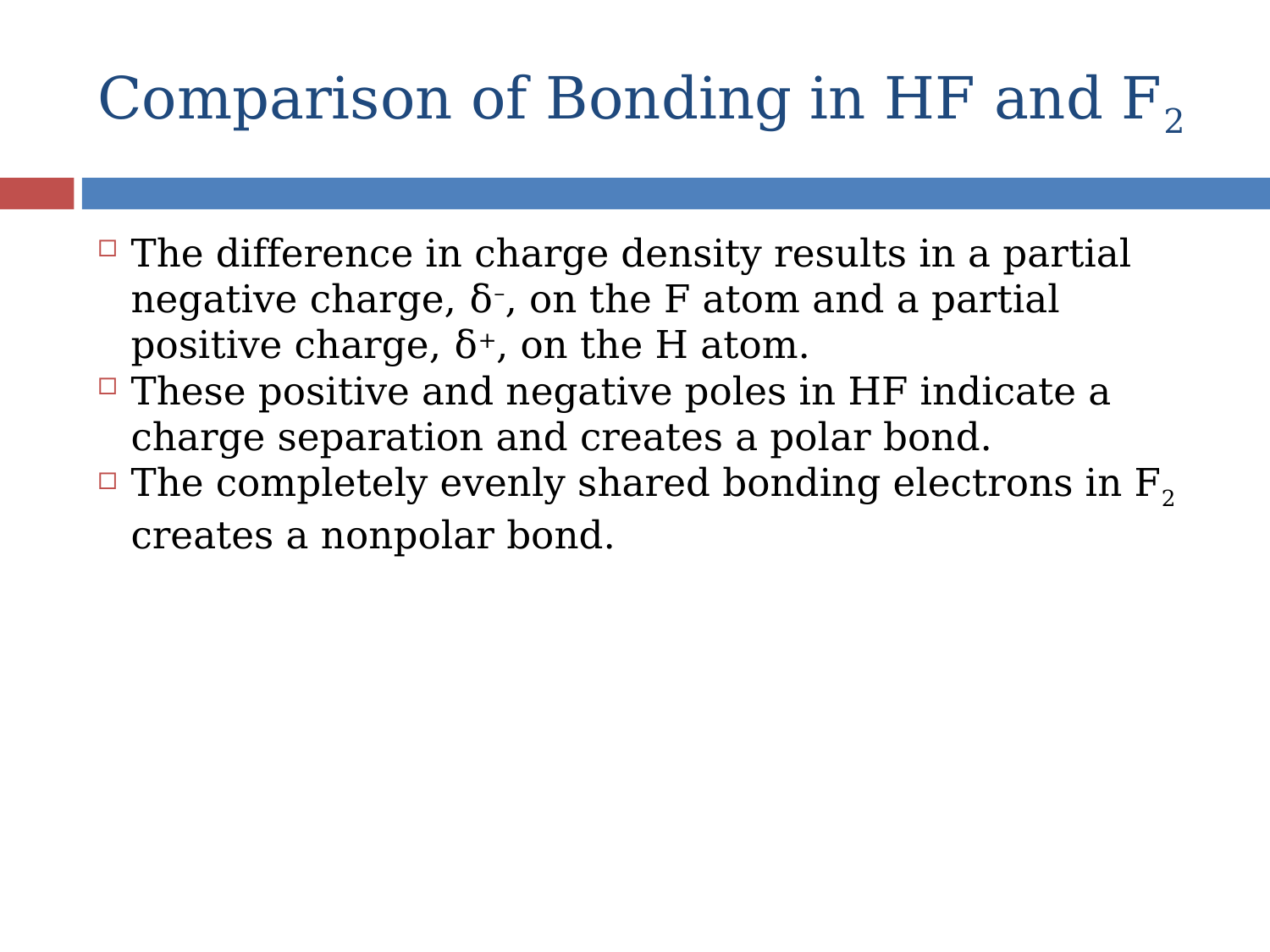

# Comparison of Bonding in HF and F2
The difference in charge density results in a partial negative charge, δ–, on the F atom and a partial positive charge, δ+, on the H atom.
These positive and negative poles in HF indicate a charge separation and creates a polar bond.
The completely evenly shared bonding electrons in F2 creates a nonpolar bond.